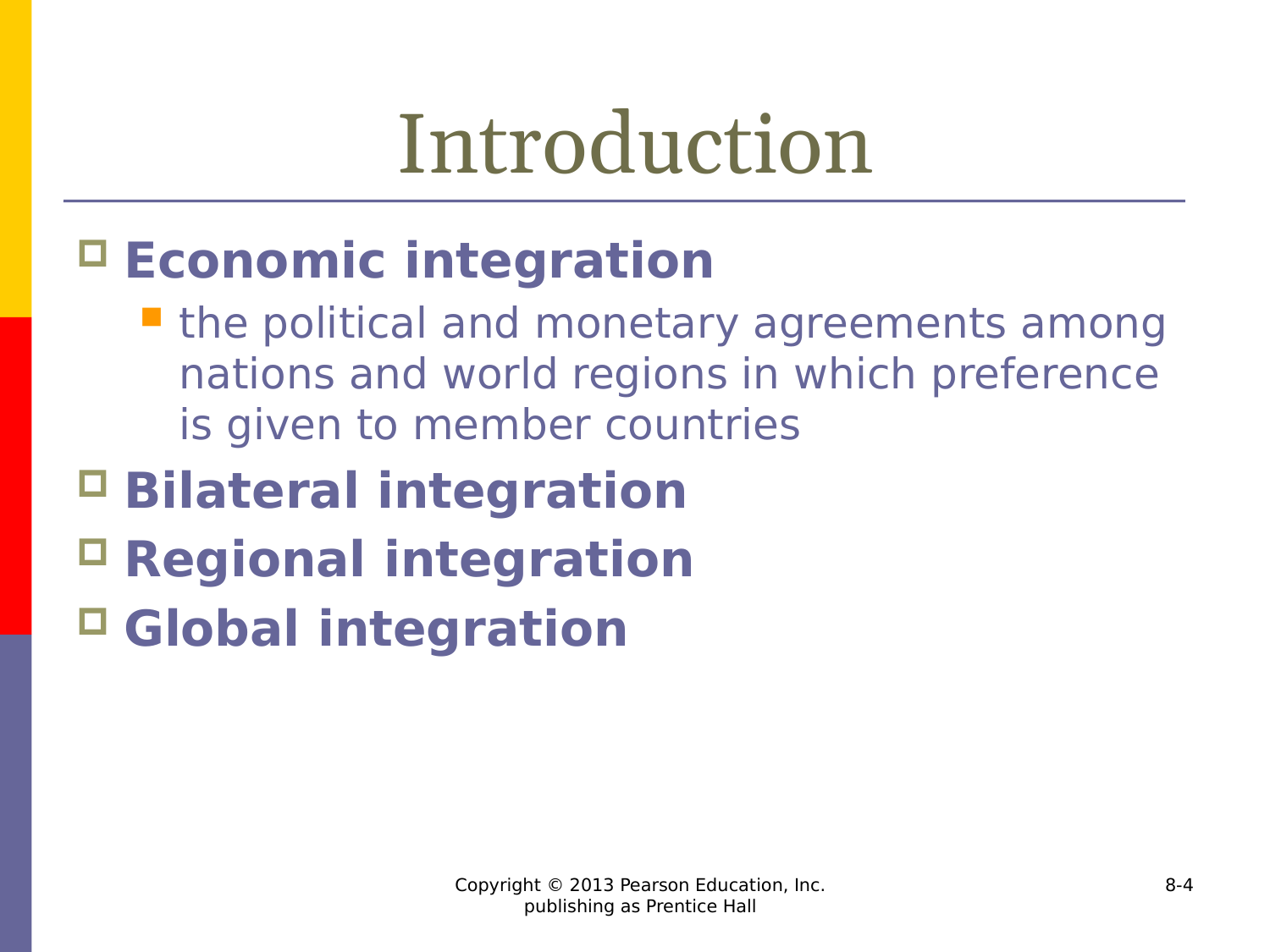

# Introduction
Economic integration
the political and monetary agreements among nations and world regions in which preference is given to member countries
Bilateral integration
Regional integration
Global integration
Copyright © 2013 Pearson Education, Inc. publishing as Prentice Hall
8-4